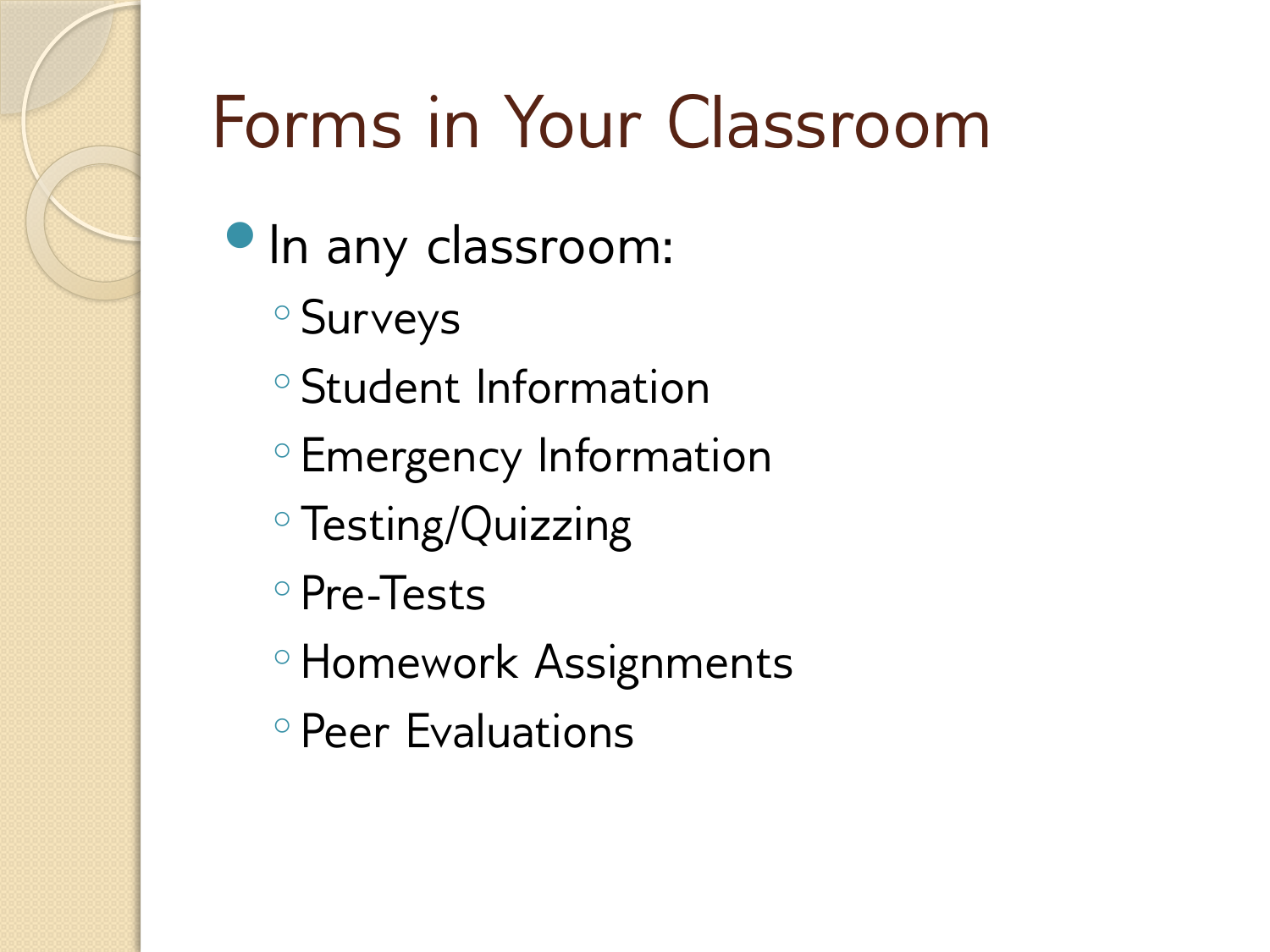

# Forms in Your Classroom
In any classroom:
Surveys
Student Information
Emergency Information
Testing/Quizzing
Pre-Tests
Homework Assignments
Peer Evaluations